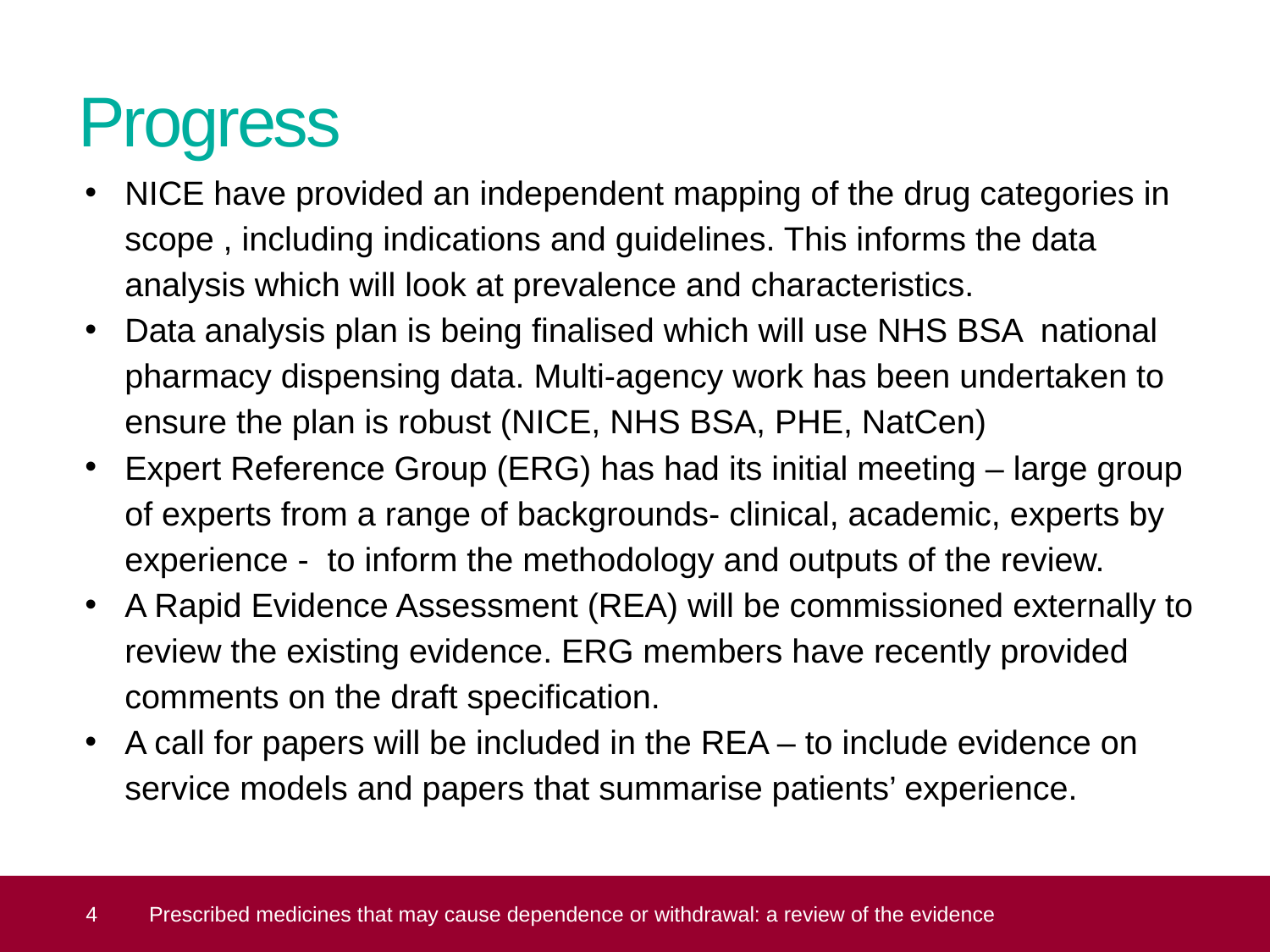

# Progress
NICE have provided an independent mapping of the drug categories in scope , including indications and guidelines. This informs the data analysis which will look at prevalence and characteristics.
Data analysis plan is being finalised which will use NHS BSA  national pharmacy dispensing data. Multi-agency work has been undertaken to ensure the plan is robust (NICE, NHS BSA, PHE, NatCen)
Expert Reference Group (ERG) has had its initial meeting – large group of experts from a range of backgrounds- clinical, academic, experts by experience -  to inform the methodology and outputs of the review.
A Rapid Evidence Assessment (REA) will be commissioned externally to review the existing evidence. ERG members have recently provided comments on the draft specification.
A call for papers will be included in the REA – to include evidence on service models and papers that summarise patients’ experience.

  4
Prescribed medicines that may cause dependence or withdrawal: a review of the evidence